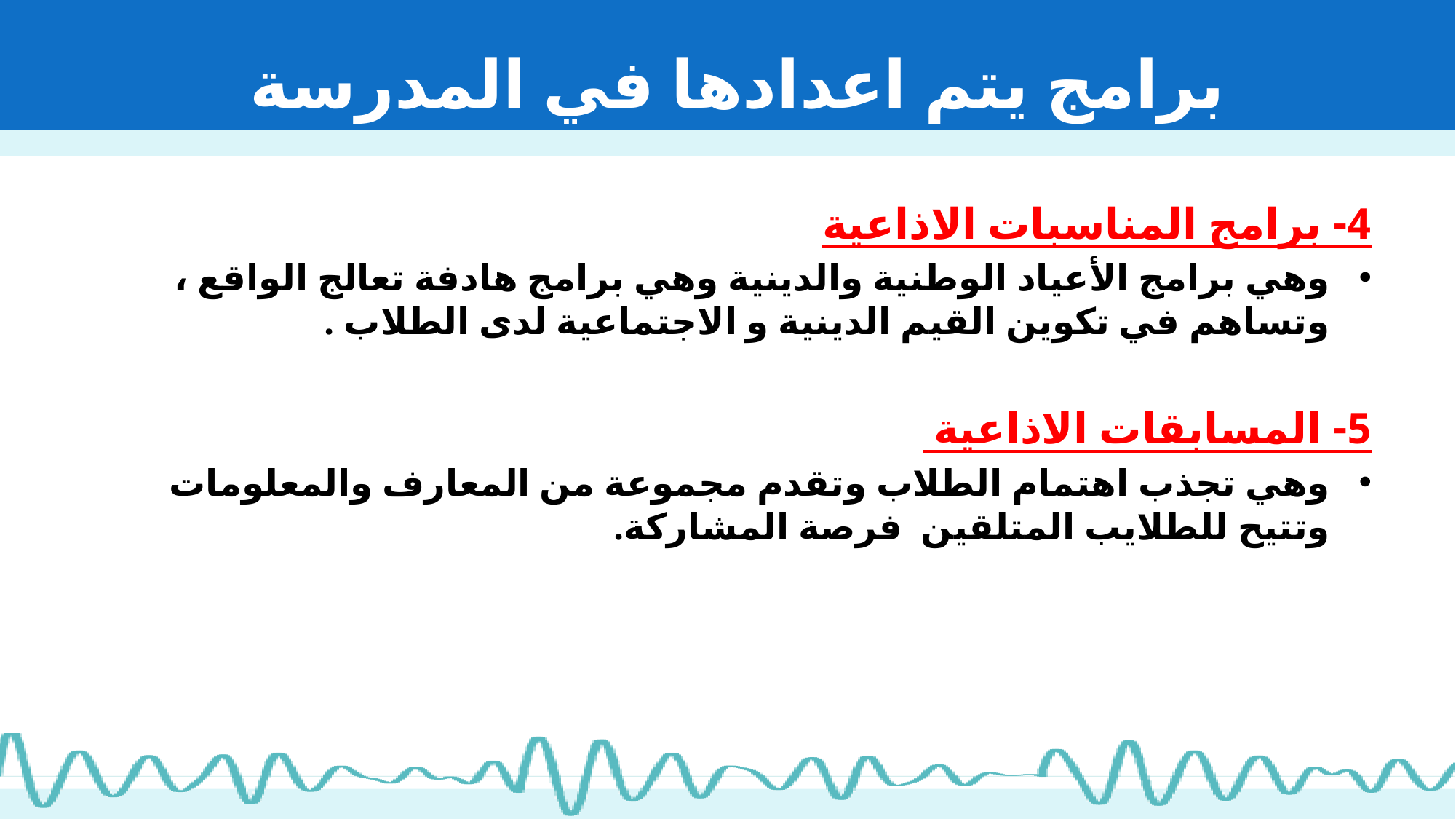

# برامج يتم اعدادها في المدرسة
4- برامج المناسبات الاذاعية
وهي برامج الأعياد الوطنية والدينية وهي برامج هادفة تعالج الواقع ، وتساهم في تكوين القيم الدينية و الاجتماعية لدى الطلاب .

5- المسابقات الاذاعية
وهي تجذب اهتمام الطلاب وتقدم مجموعة من المعارف والمعلومات وتتيح للطلايب المتلقين  فرصة المشاركة.